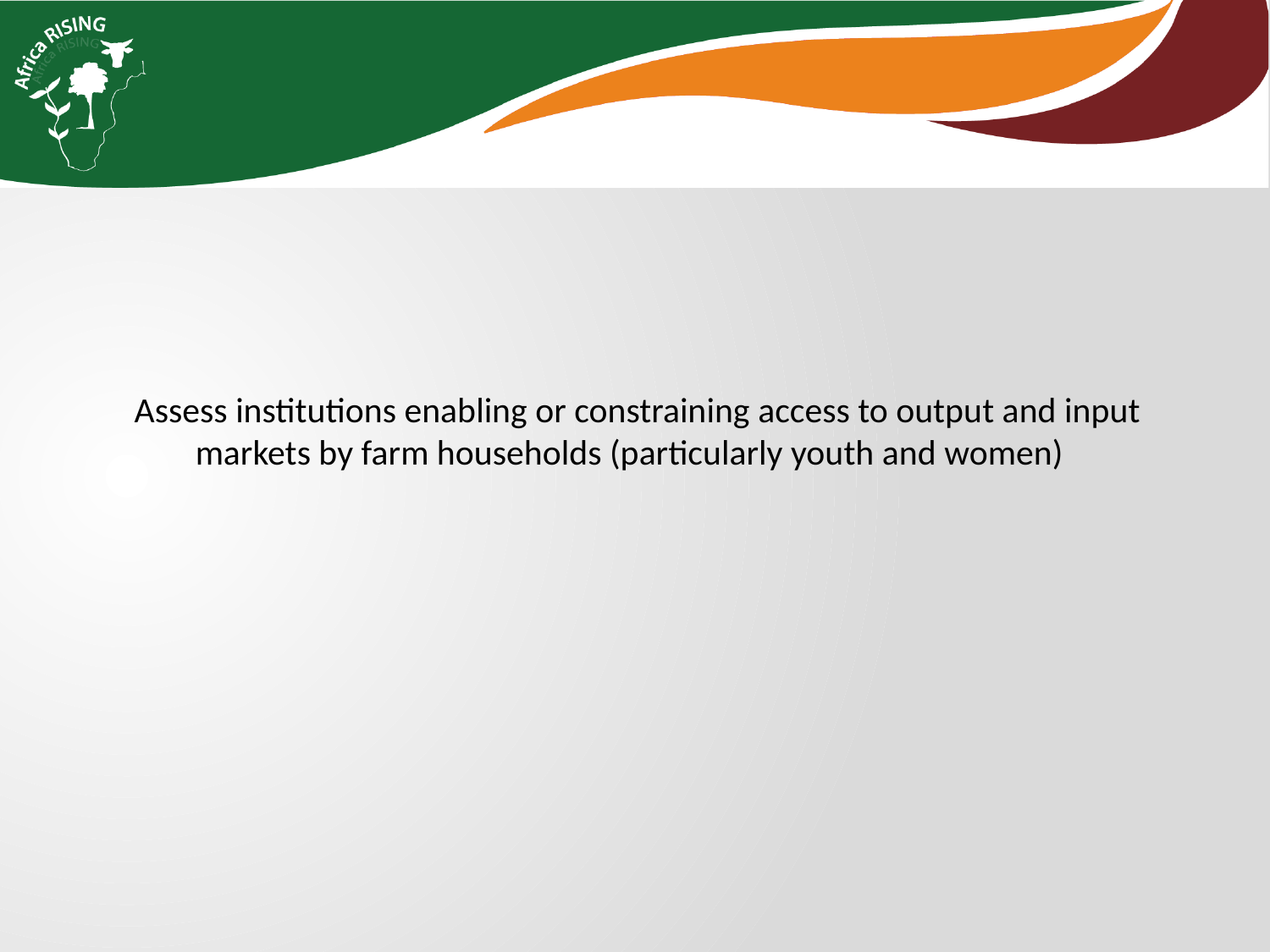

Assess institutions enabling or constraining access to output and input markets by farm households (particularly youth and women)